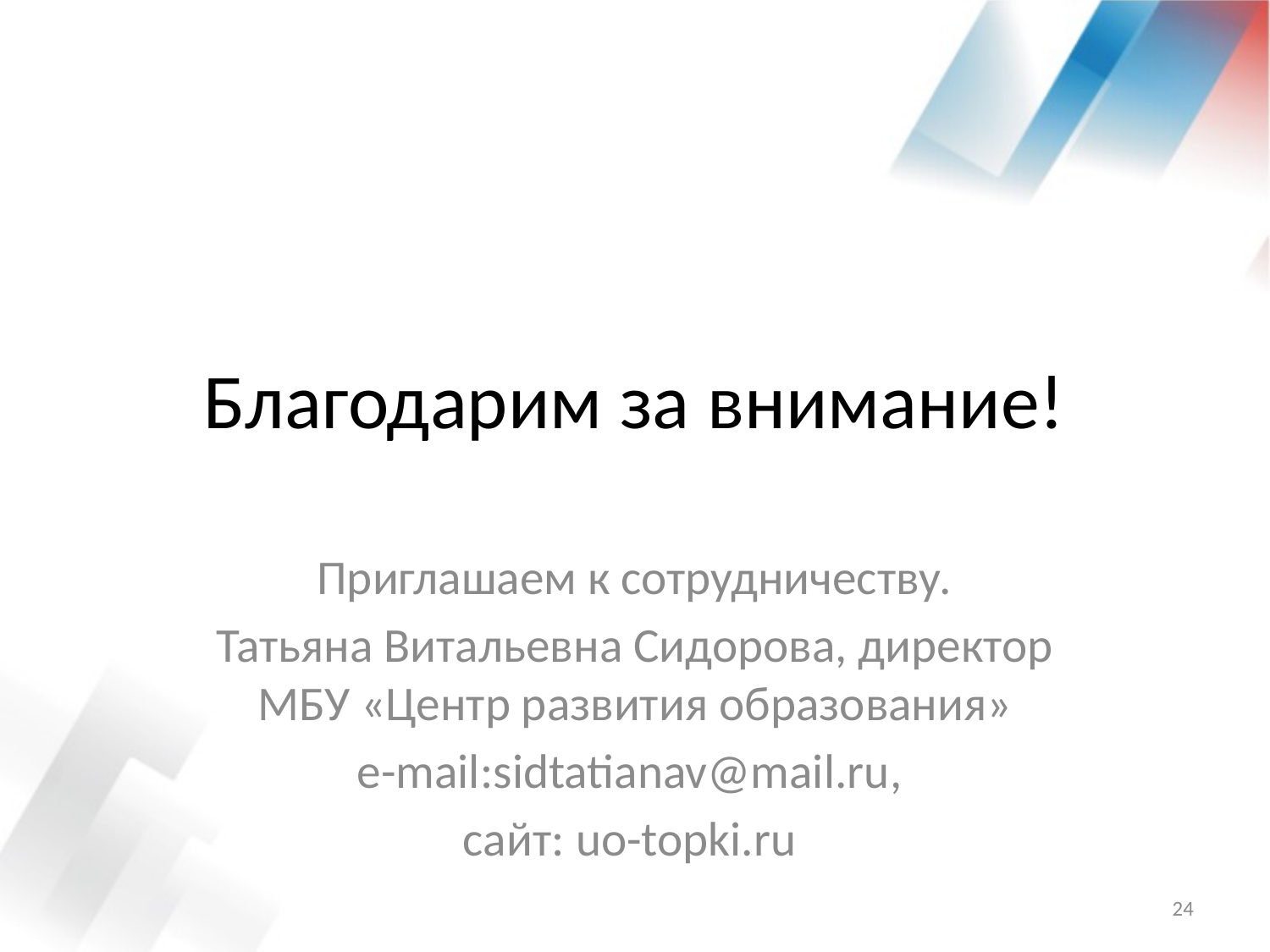

# Благодарим за внимание!
Приглашаем к сотрудничеству.
Татьяна Витальевна Сидорова, директор МБУ «Центр развития образования»
e-mail:sidtatianav@mail.ru,
сайт: uo-topki.ru

24